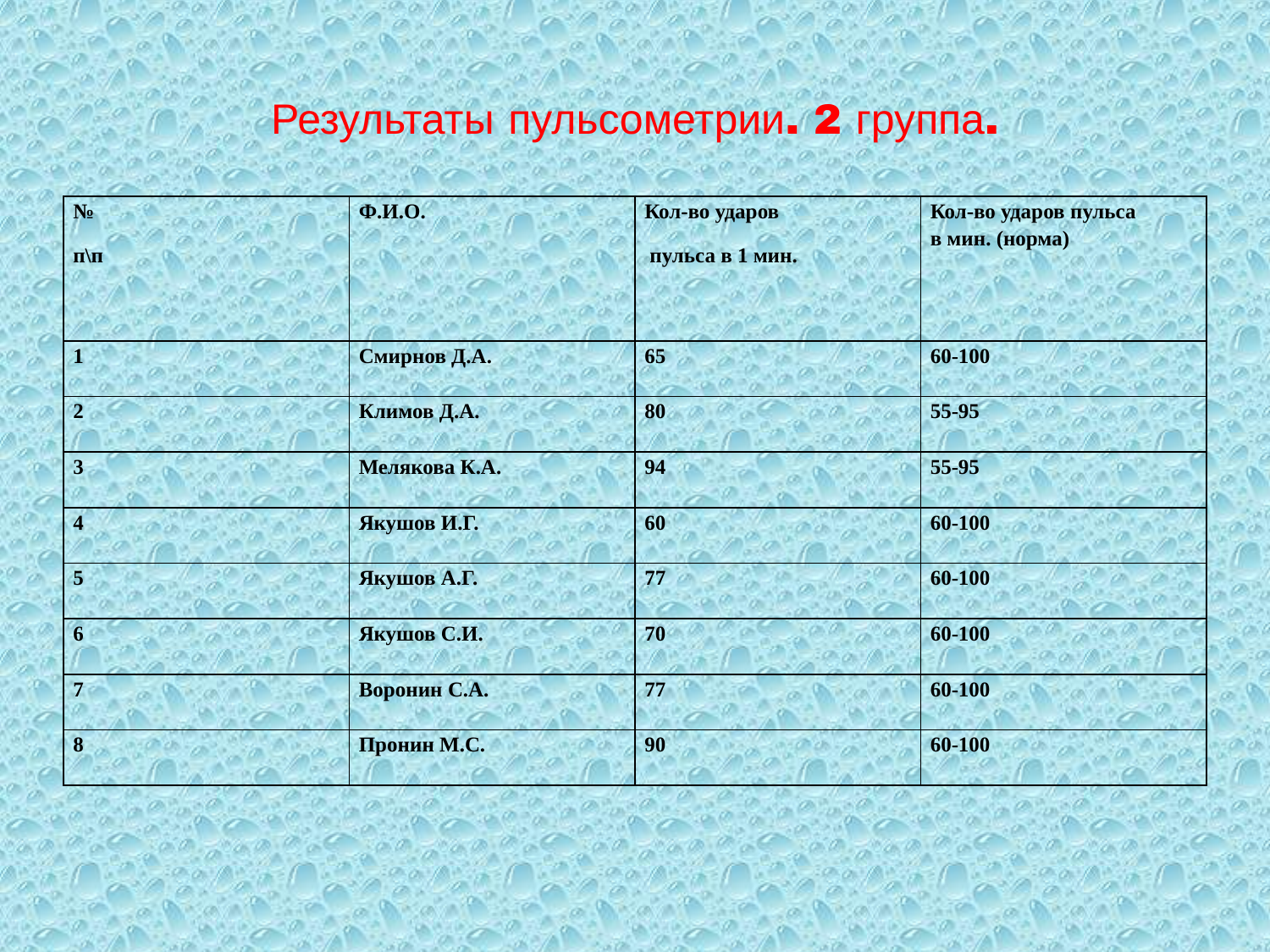

# Результаты пульсометрии. 2 группа.
| № п\п | Ф.И.О. | Кол-во ударов пульса в 1 мин. | Кол-во ударов пульса в мин. (норма) |
| --- | --- | --- | --- |
| 1 | Смирнов Д.А. | 65 | 60-100 |
| 2 | Климов Д.А. | 80 | 55-95 |
| 3 | Мелякова К.А. | 94 | 55-95 |
| 4 | Якушов И.Г. | 60 | 60-100 |
| 5 | Якушов А.Г. | 77 | 60-100 |
| 6 | Якушов С.И. | 70 | 60-100 |
| 7 | Воронин С.А. | 77 | 60-100 |
| 8 | Пронин М.С. | 90 | 60-100 |